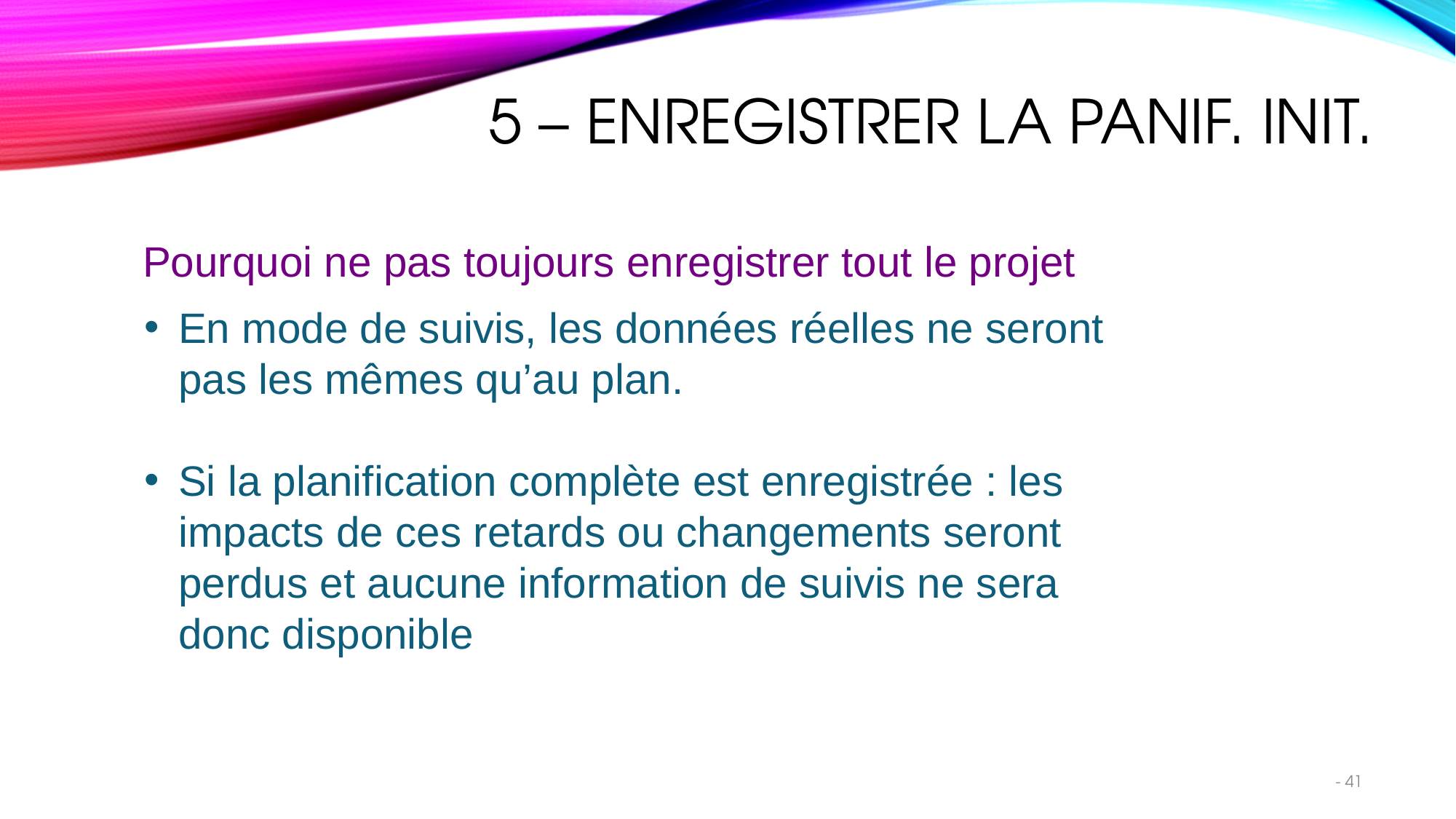

5 – Enregistrer la panif. init.
Pourquoi ne pas toujours enregistrer tout le projet
En mode de suivis, les données réelles ne seront pas les mêmes qu’au plan.

Si la planification complète est enregistrée : les impacts de ces retards ou changements seront perdus et aucune information de suivis ne sera donc disponible

41